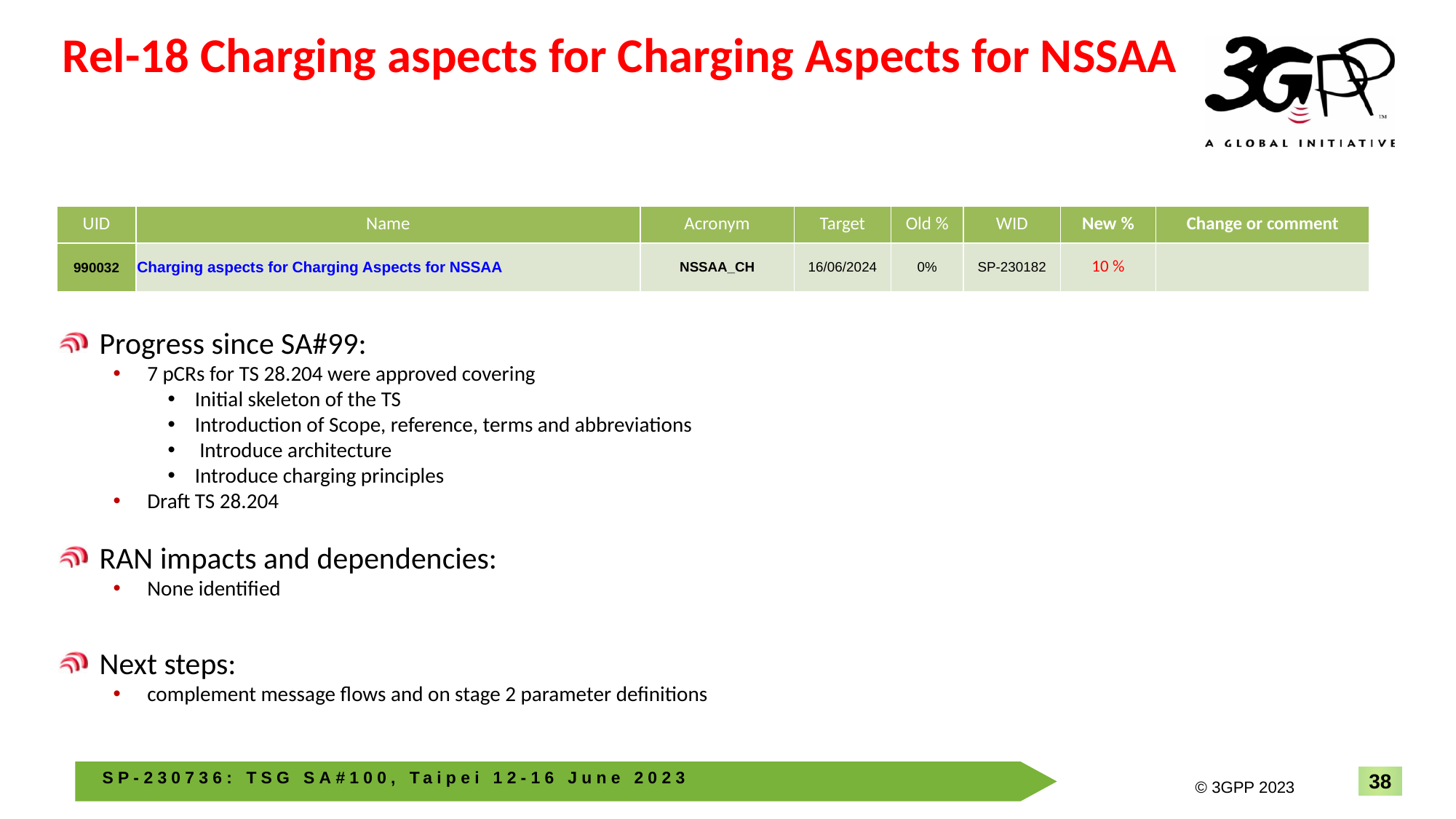

# Rel-18 Charging aspects for Charging Aspects for NSSAA
| UID | Name | Acronym | Target | Old % | WID | New % | Change or comment |
| --- | --- | --- | --- | --- | --- | --- | --- |
| 990032 | Charging aspects for Charging Aspects for NSSAA | NSSAA\_CH | 16/06/2024 | 0% | SP-230182 | 10 % |  |
Progress since SA#99:
7 pCRs for TS 28.204 were approved covering
Initial skeleton of the TS
Introduction of Scope, reference, terms and abbreviations
 Introduce architecture
Introduce charging principles
Draft TS 28.204

RAN impacts and dependencies:
None identified

Next steps:
complement message flows and on stage 2 parameter definitions